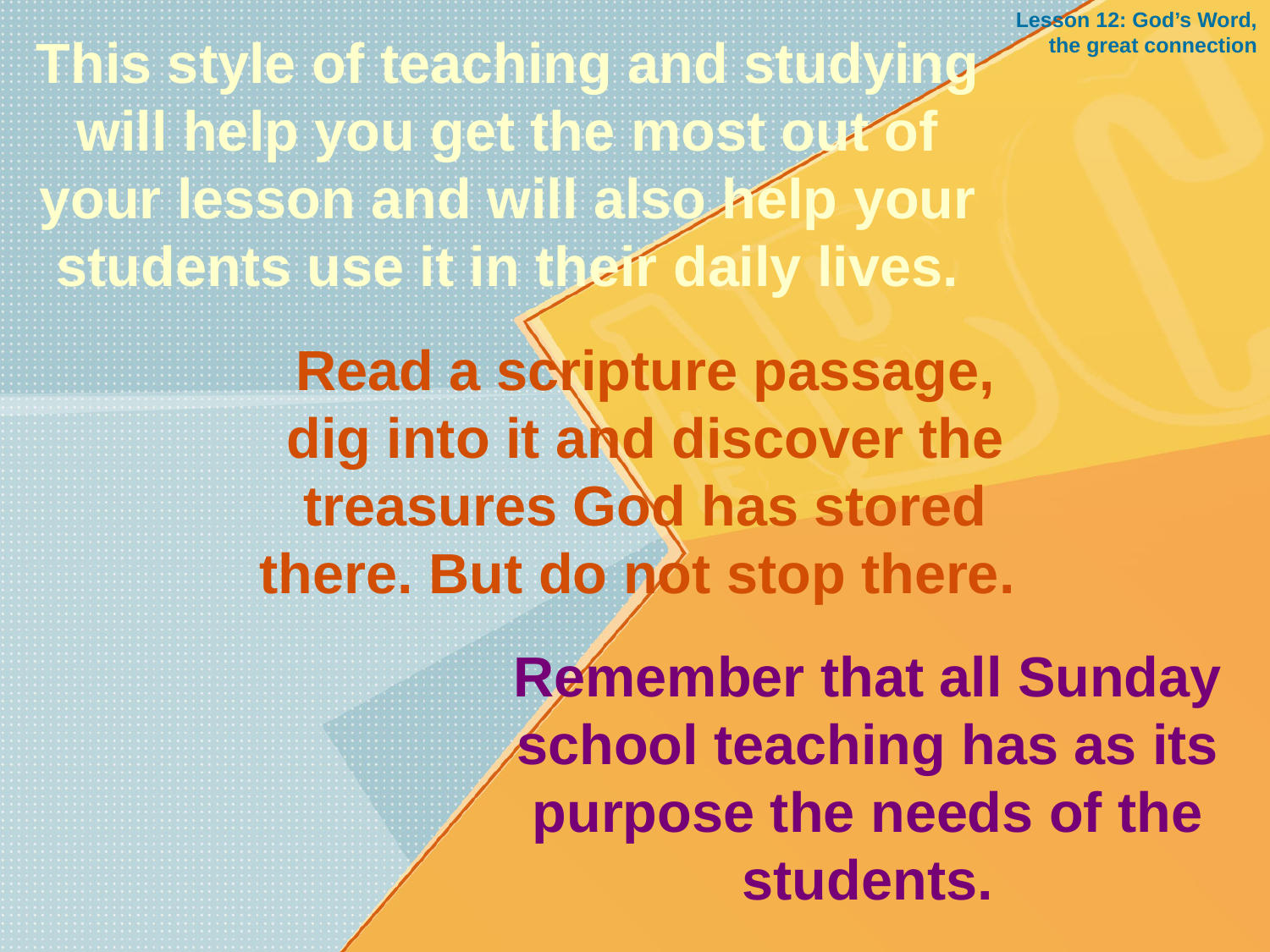

Lesson 12: God’s Word, the great connection
This style of teaching and studying will help you get the most out of your lesson and will also help your students use it in their daily lives.
Read a scripture passage, dig into it and discover the treasures God has stored there. But do not stop there.
Remember that all Sunday school teaching has as its purpose the needs of the students.